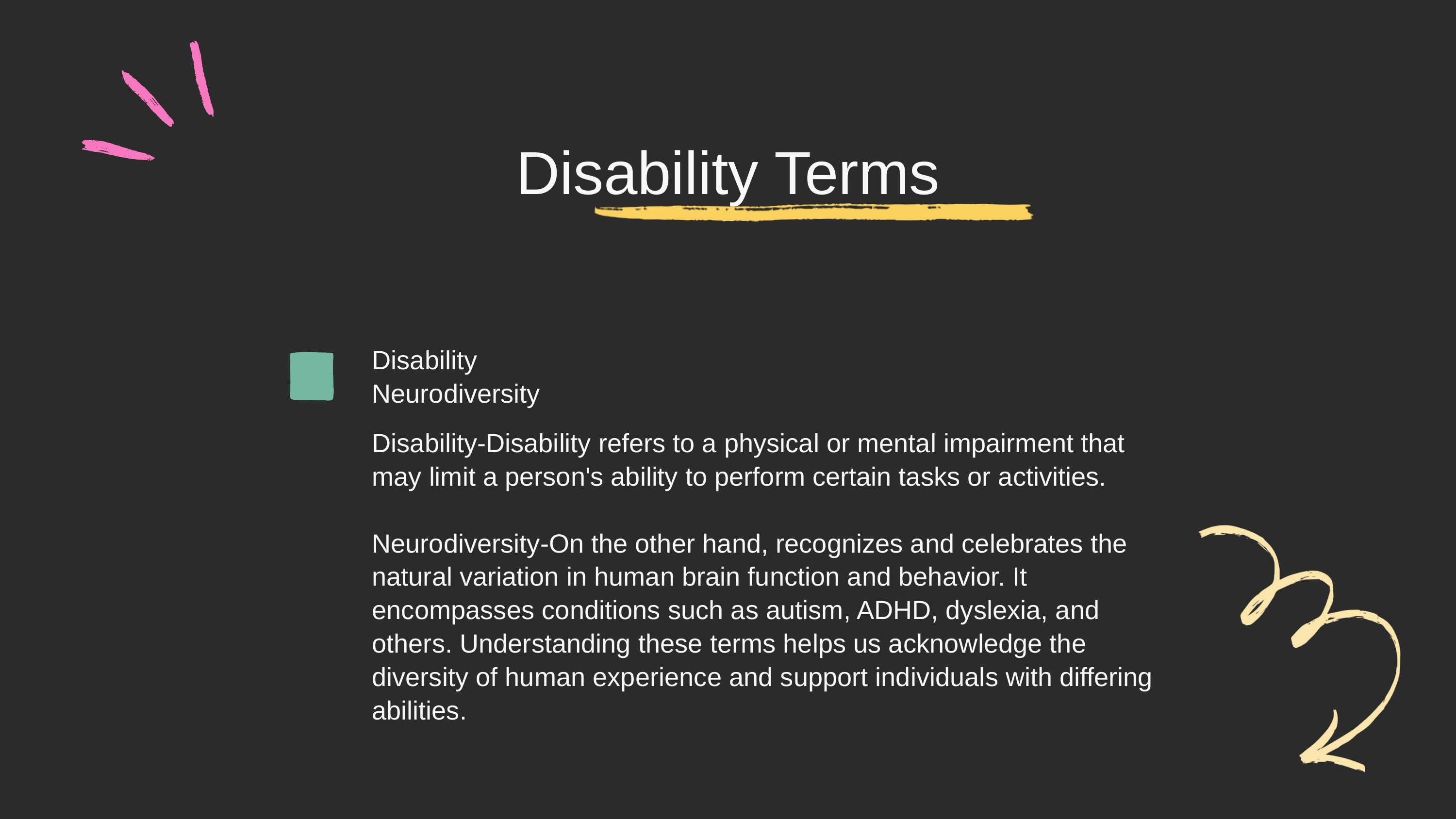

Disability Terms

Disability
Neurodiversity

Disability-Disability refers to a physical or mental impairment that may limit a person's ability to perform certain tasks or activities.

Neurodiversity-On the other hand, recognizes and celebrates the natural variation in human brain function and behavior. It encompasses conditions such as autism, ADHD, dyslexia, and others. Understanding these terms helps us acknowledge the diversity of human experience and support individuals with differing abilities.